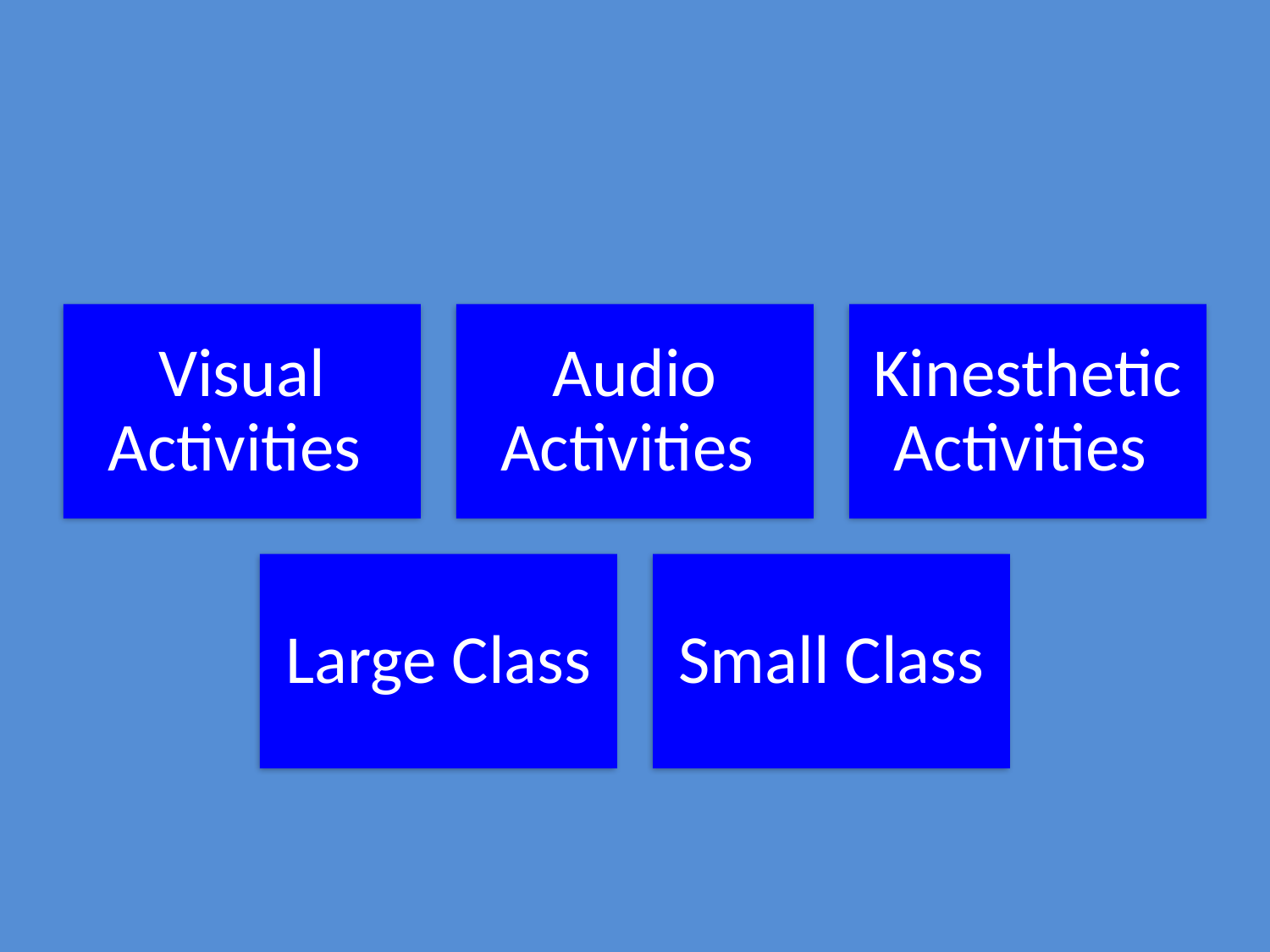

Visual Activities
Audio Activities
Kinesthetic Activities
Large Class
Small Class